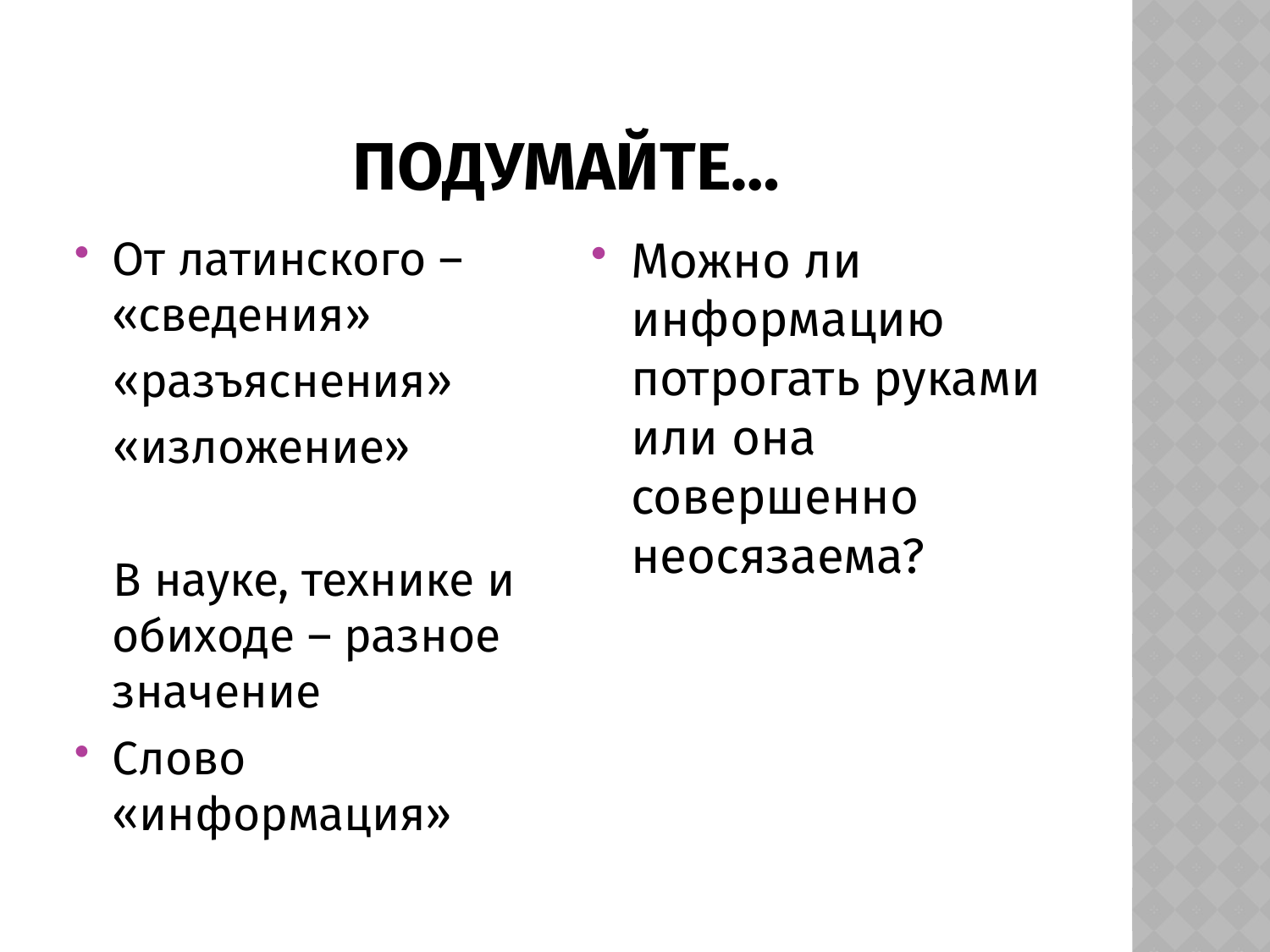

# Подумайте…
От латинского – «сведения»
   «разъяснения»
   «изложение»

   В науке, технике и обиходе – разное значение
Слово «информация»
Можно ли информацию потрогать руками или она совершенно неосязаема?